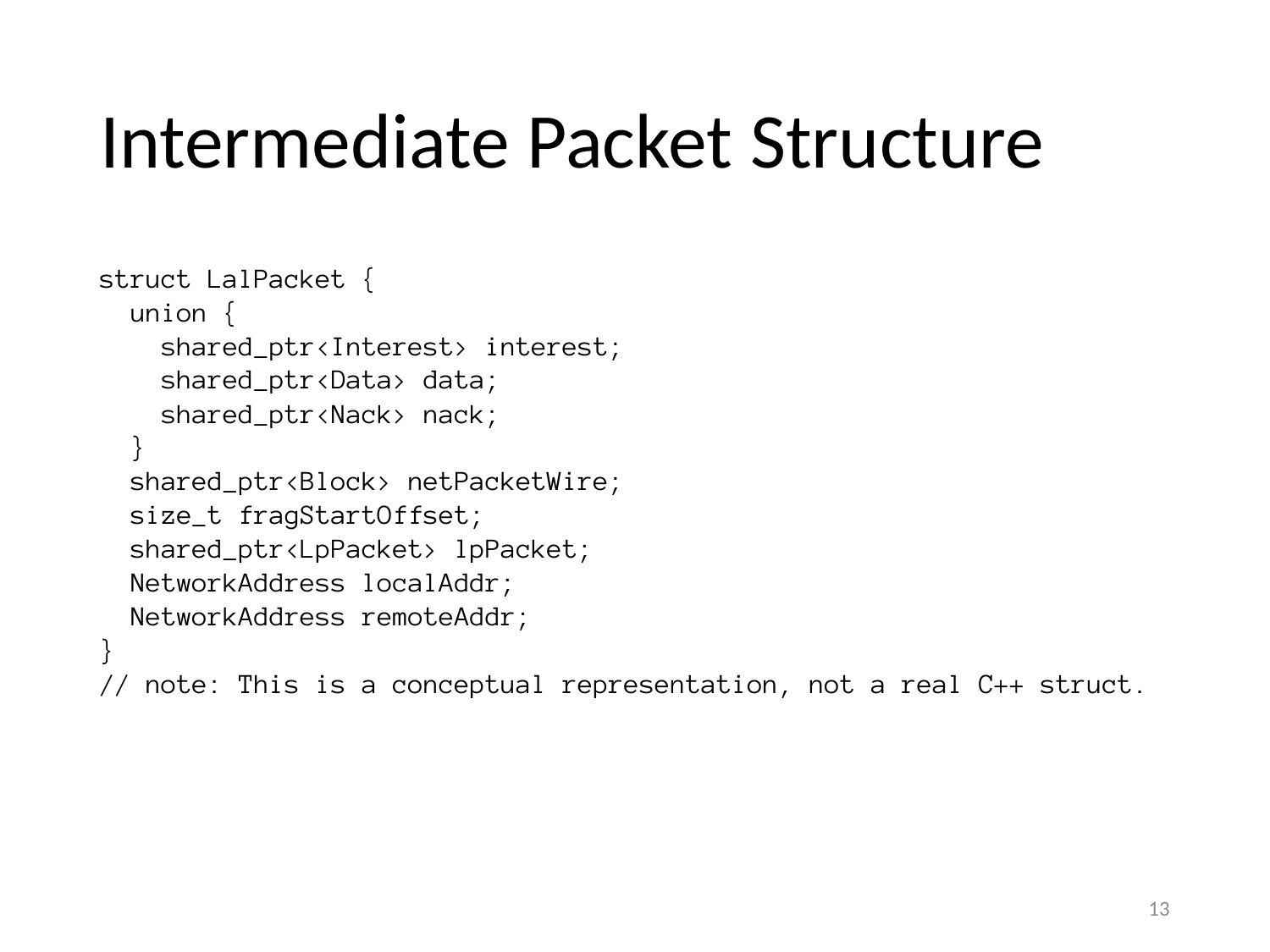

# Intermediate Packet Structure
struct LalPacket {
  union {
    shared_ptr<Interest> interest;
    shared_ptr<Data> data;
    shared_ptr<Nack> nack;
  }
  shared_ptr<Block> netPacketWire;
  size_t fragStartOffset;
  shared_ptr<LpPacket> lpPacket;
  NetworkAddress localAddr;
  NetworkAddress remoteAddr;
}
// note: This is a conceptual representation, not a real C++ struct.
13